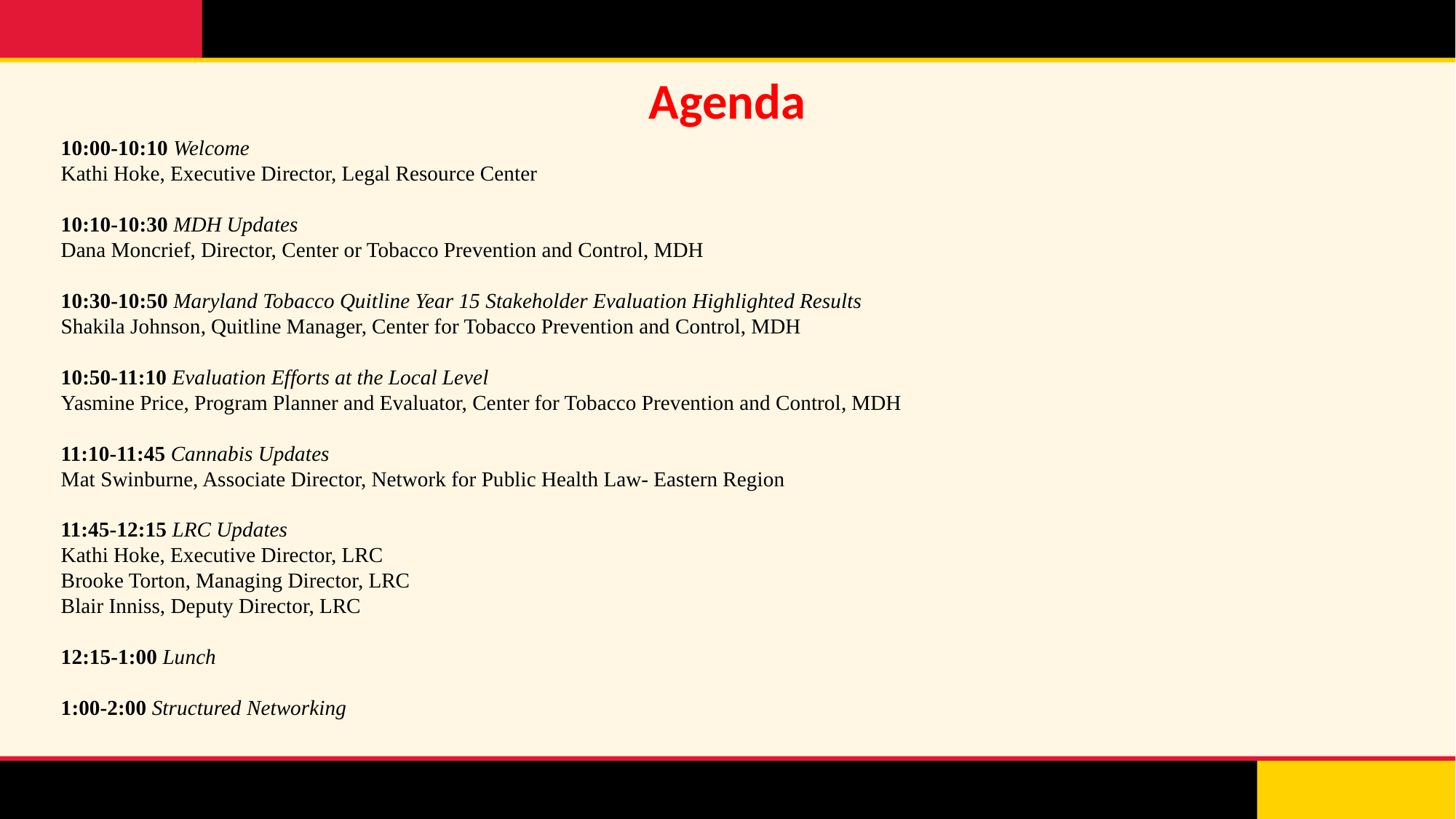

# Agenda

10:00-10:10 Welcome
Kathi Hoke, Executive Director, Legal Resource Center

10:10-10:30 MDH Updates
Dana Moncrief, Director, Center or Tobacco Prevention and Control, MDH

10:30-10:50 Maryland Tobacco Quitline Year 15 Stakeholder Evaluation Highlighted Results
Shakila Johnson, Quitline Manager, Center for Tobacco Prevention and Control, MDH

10:50-11:10 Evaluation Efforts at the Local Level
Yasmine Price, Program Planner and Evaluator, Center for Tobacco Prevention and Control, MDH

11:10-11:45 Cannabis Updates
Mat Swinburne, Associate Director, Network for Public Health Law- Eastern Region

11:45-12:15 LRC Updates
Kathi Hoke, Executive Director, LRC
Brooke Torton, Managing Director, LRC
Blair Inniss, Deputy Director, LRC

12:15-1:00 Lunch

1:00-2:00 Structured Networking